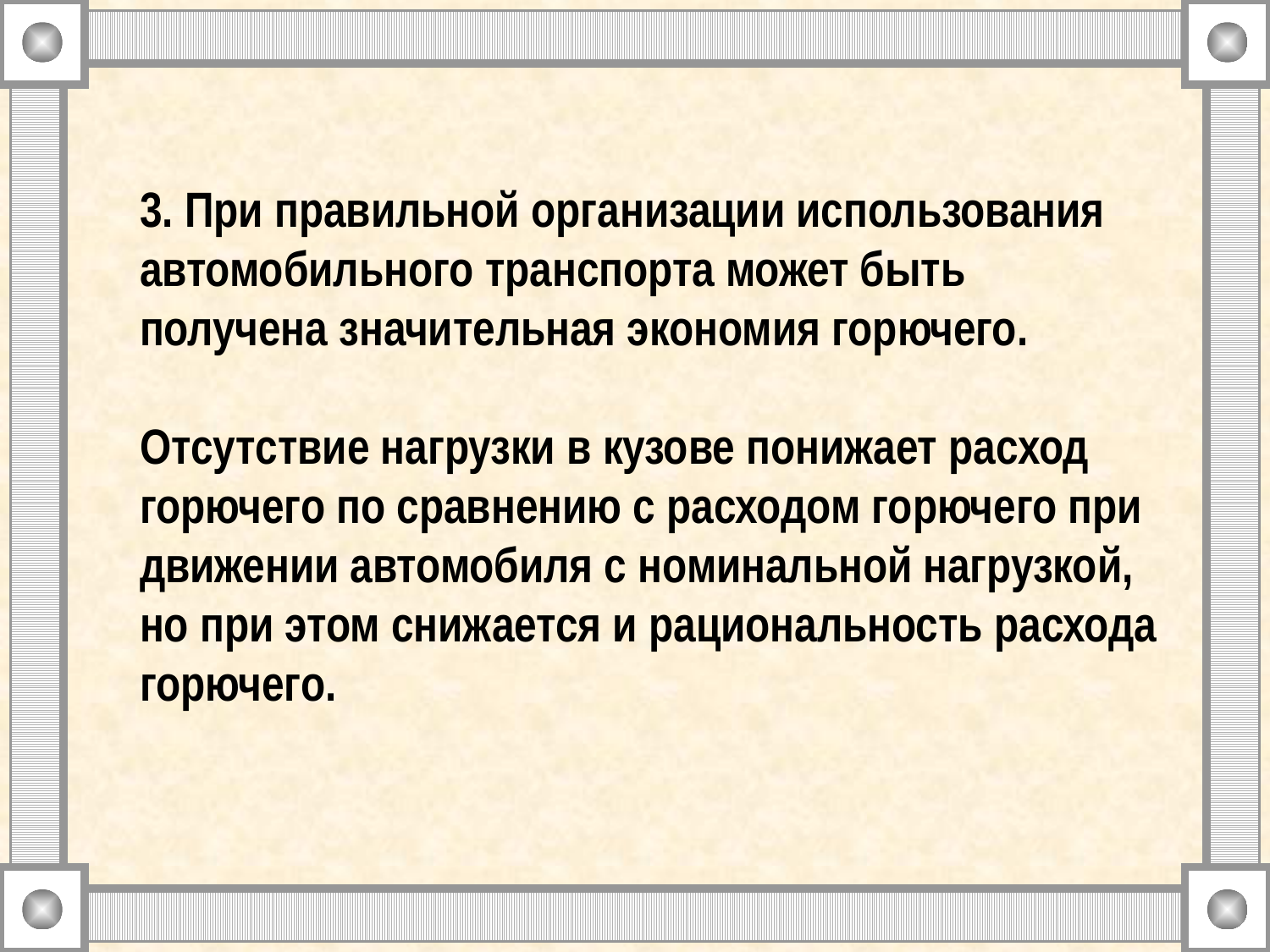

3. При правильной организации использования автомобильного транспорта может быть получена значительная экономия горючего.
Отсутствие нагрузки в кузове понижает расход горючего по сравнению с расходом горючего при движении автомобиля с номинальной нагрузкой, но при этом снижается и рациональность расхода горючего.